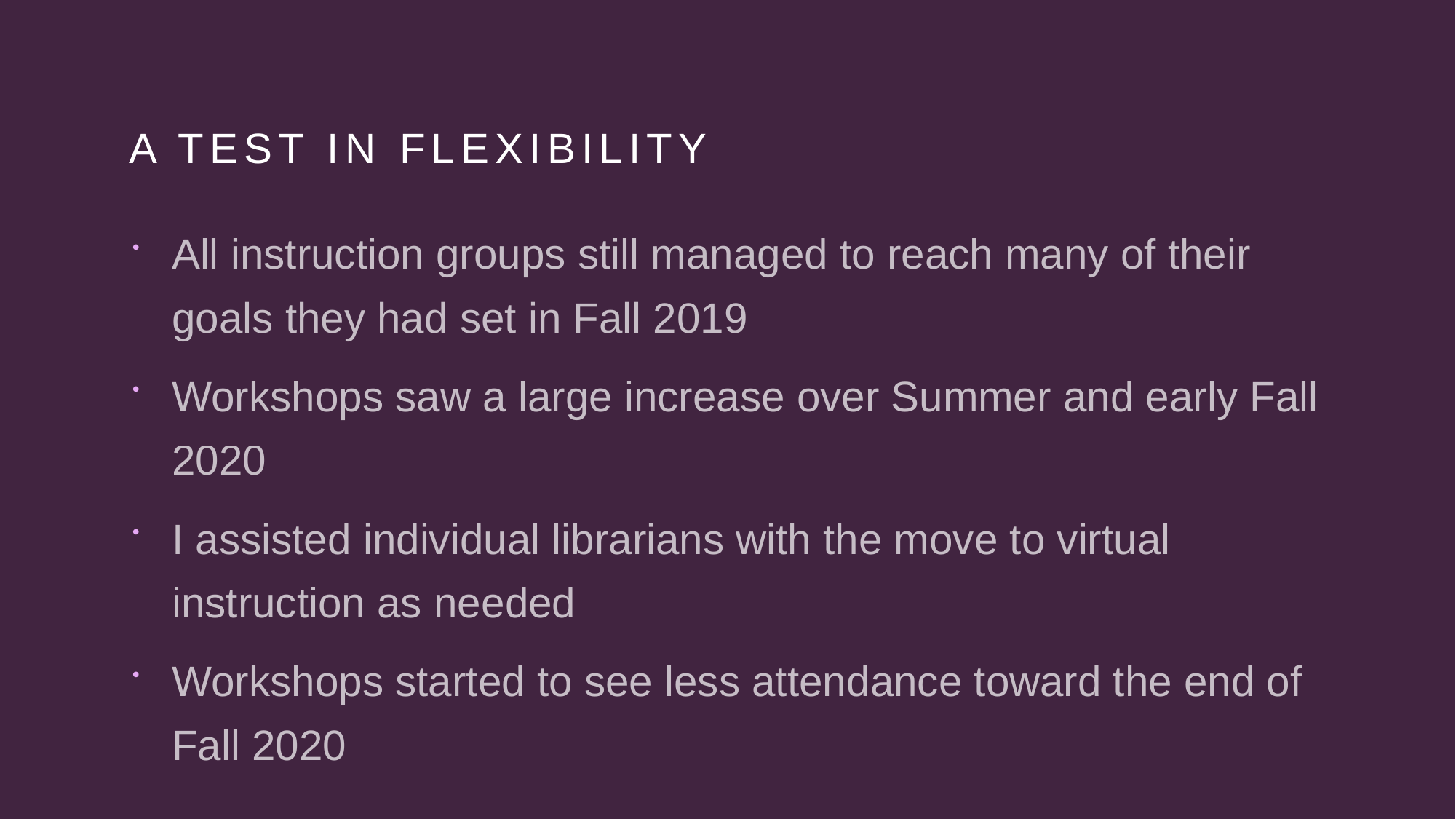

# a test in flexibility
All instruction groups still managed to reach many of their goals they had set in Fall 2019
Workshops saw a large increase over Summer and early Fall 2020
I assisted individual librarians with the move to virtual instruction as needed
Workshops started to see less attendance toward the end of Fall 2020